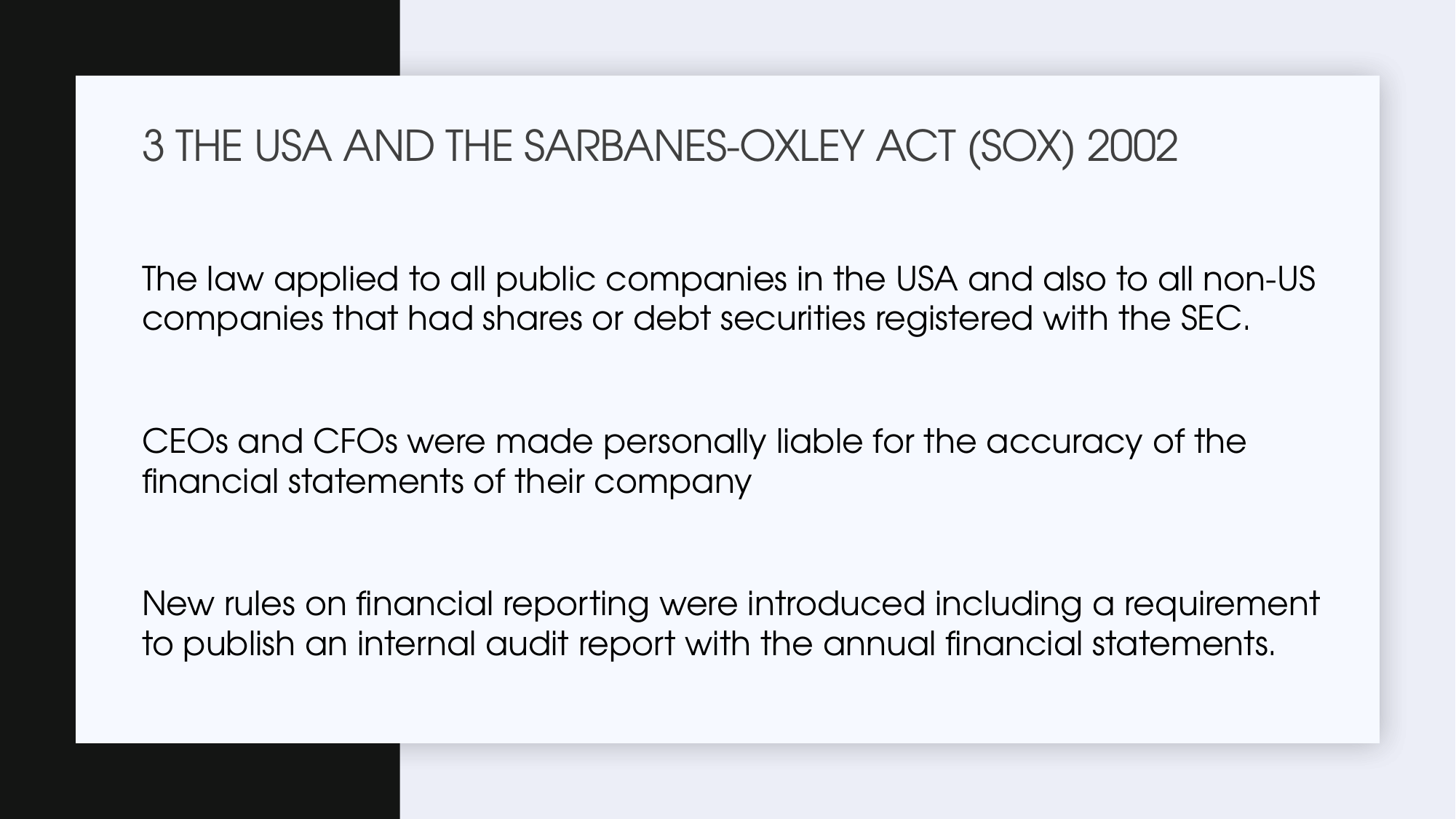

# 3 The USA and the Sarbanes-Oxley Act (SOX) 2002
The law applied to all public companies in the USA and also to all non-US companies that had shares or debt securities registered with the SEC.

CEOs and CFOs were made personally liable for the accuracy of the ﬁnancial statements of their company

New rules on ﬁnancial reporting were introduced including a requirement to publish an internal audit report with the annual ﬁnancial statements.